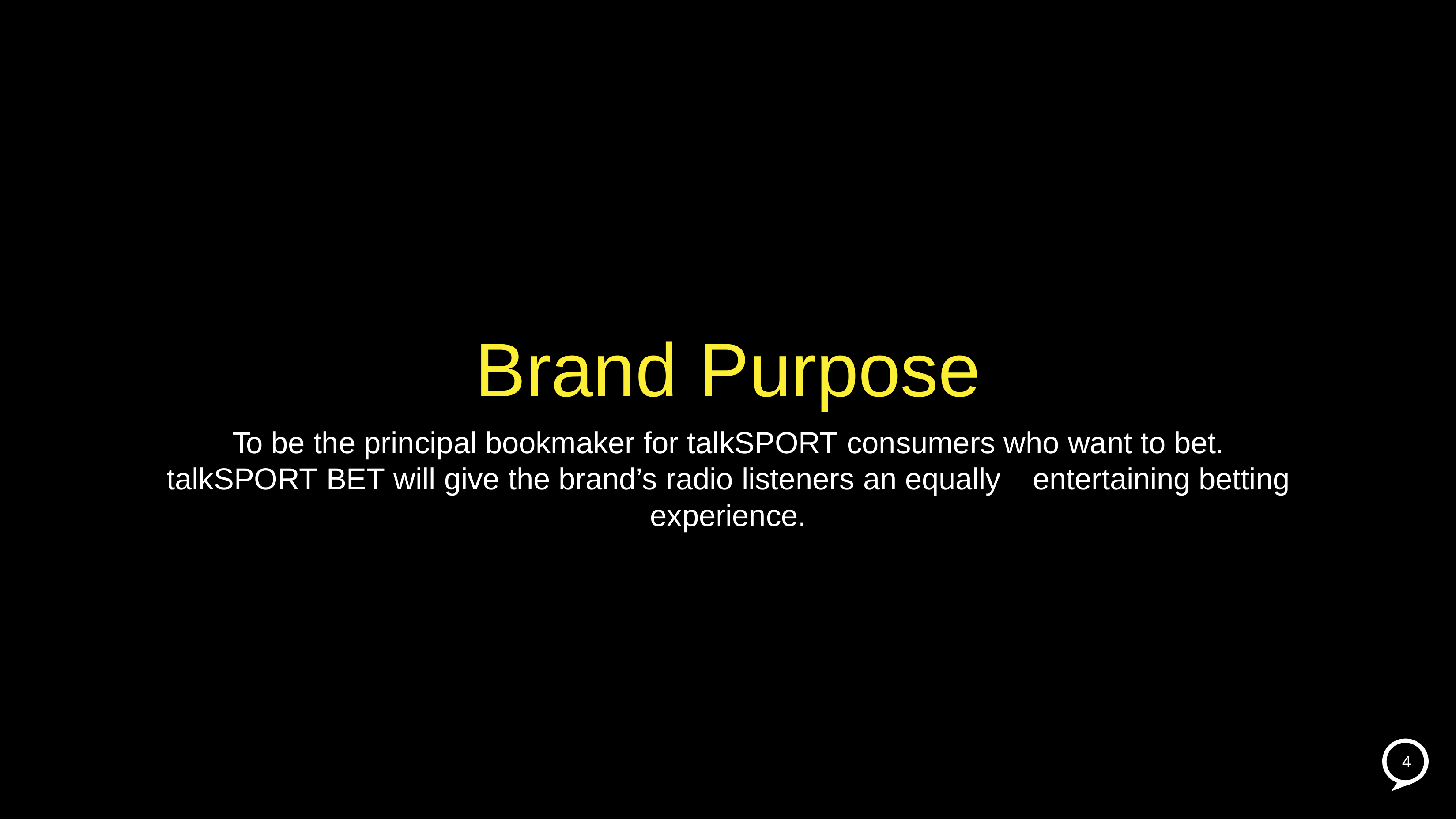

# Brand Purpose
To be the principal bookmaker for talkSPORT consumers who want to bet. talkSPORT BET will give the brand’s radio listeners an equally  entertaining betting experience.

4